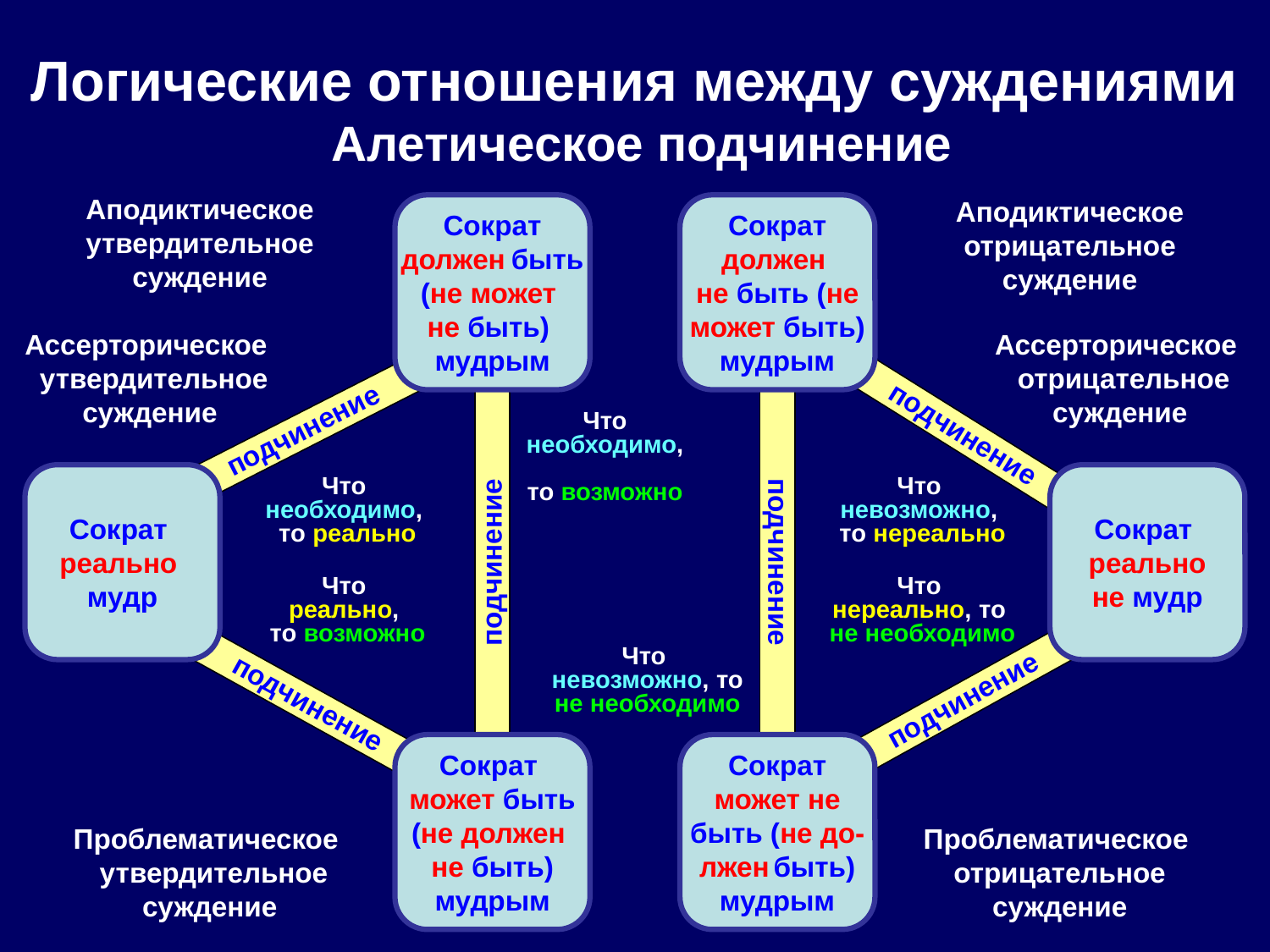

# Логические отношения между суждениями Алетическое подчинение
Аподиктическое
утвердительное
суждение
Аподиктическое
отрицательное суждение
Сократ
должен быть
(не может
не быть)
мудрым
Сократ
должен
не быть (не
может быть)
мудрым
Ассерторическое
 утвердительное суждение
Ассерторическое
 отрицательное суждение
Что необходимо,
то возможно
 подчинение
 подчинение
Сократ
реально
мудр
Сократ
 реально
не мудр
Что
необходимо,
то реально
Что
невозможно,
то нереально
подчинение
подчинение
Что
реально,
то возможно
Что
нереально, то
не необходимо
Что
невозможно, то не необходимо
 подчинение
 подчинение
Сократ
может быть (не должен
не быть) мудрым
Сократ
может не
быть (не до-
лжен быть)
мудрым
Проблематическое
 утвердительное суждение
Проблематическое
отрицательное суждение